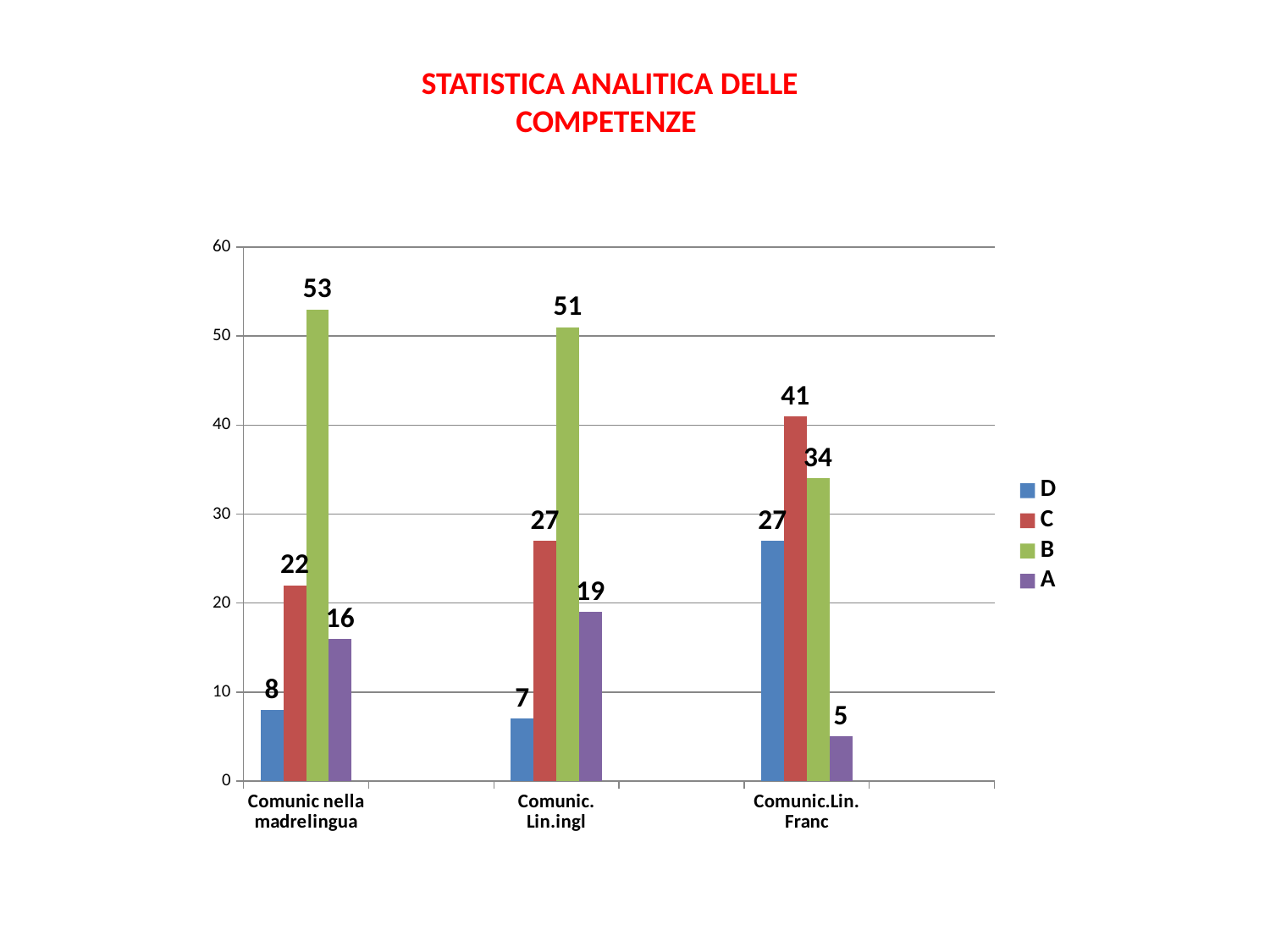

STATISTICA ANALITICA DELLE COMPETENZE

### Chart

| Category | D | C | B | A |
|---|---|---|---|---|
| Comunic nella madrelingua | 8.0 | 22.0 | 53.0 | 16.0 |
|  | None | None | None | None |
| Comunic. Lin.ingl | 7.0 | 27.0 | 51.0 | 19.0 |
|  | None | None | None | None |
| Comunic.Lin. Franc | 27.0 | 41.0 | 34.0 | 5.0 |